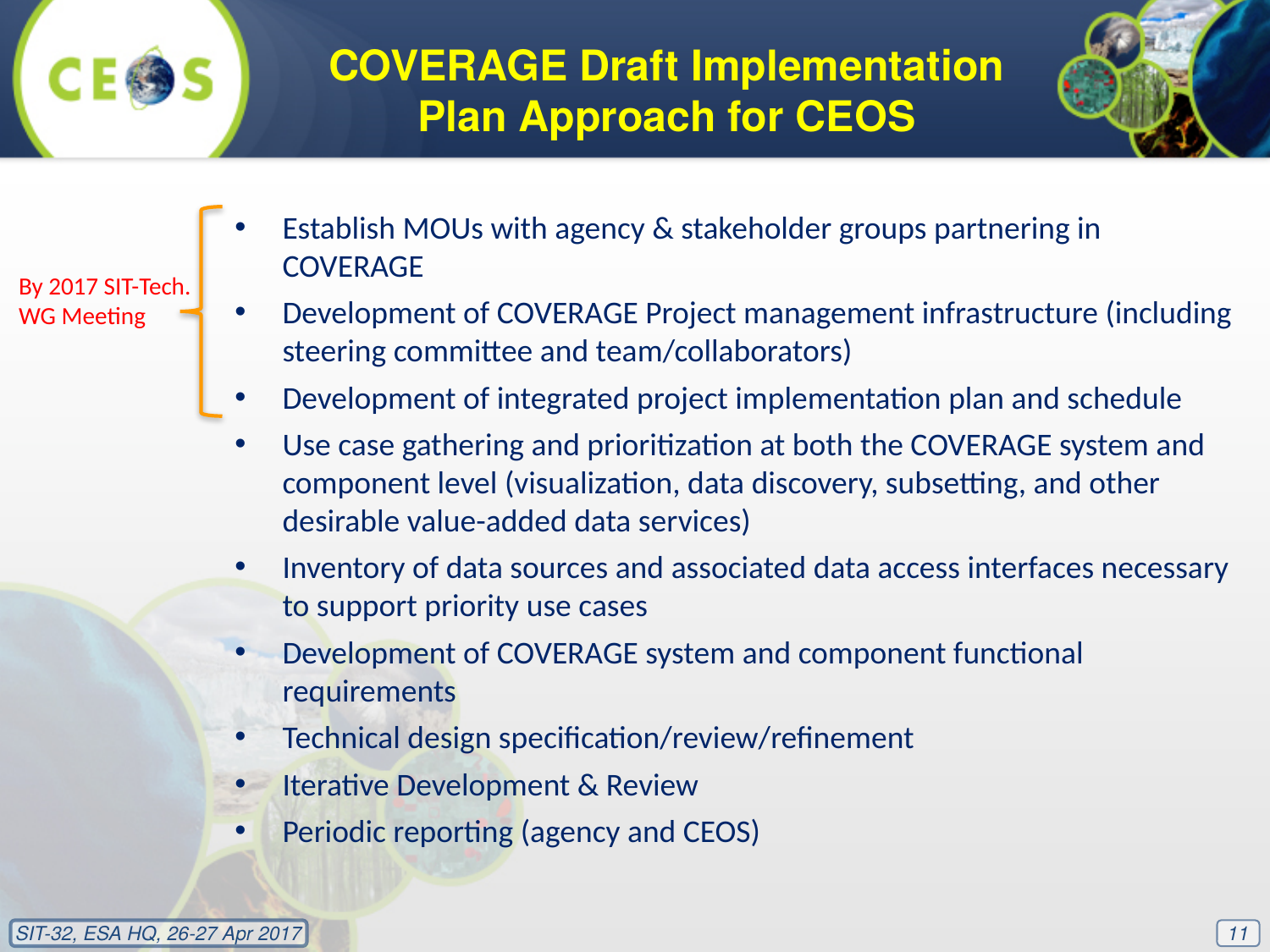

COVERAGE Draft Implementation Plan Approach for CEOS
Establish MOUs with agency & stakeholder groups partnering in COVERAGE
Development of COVERAGE Project management infrastructure (including steering committee and team/collaborators)
Development of integrated project implementation plan and schedule
Use case gathering and prioritization at both the COVERAGE system and component level (visualization, data discovery, subsetting, and other desirable value-added data services)
Inventory of data sources and associated data access interfaces necessary to support priority use cases
Development of COVERAGE system and component functional requirements
Technical design specification/review/refinement
Iterative Development & Review
Periodic reporting (agency and CEOS)

By 2017 SIT-Tech.
WG Meeting
11